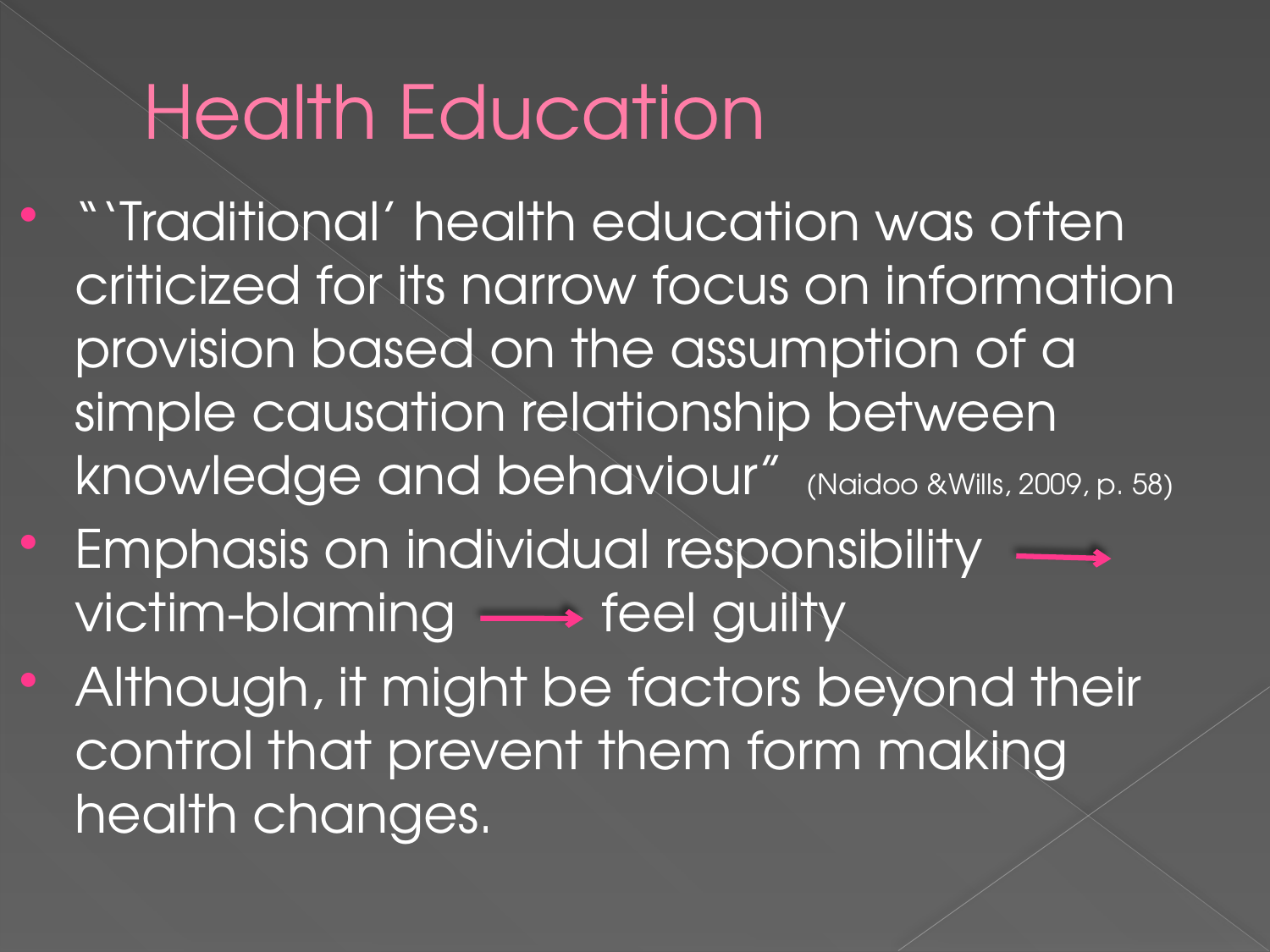

# Health Education
“‘Traditional’ health education was often criticized for its narrow focus on information provision based on the assumption of a simple causation relationship between knowledge and behaviour”  (Naidoo &Wills, 2009, p. 58)
Emphasis on individual responsibility         victim-blaming          feel guilty
Although, it might be factors beyond their control that prevent them form making health changes.